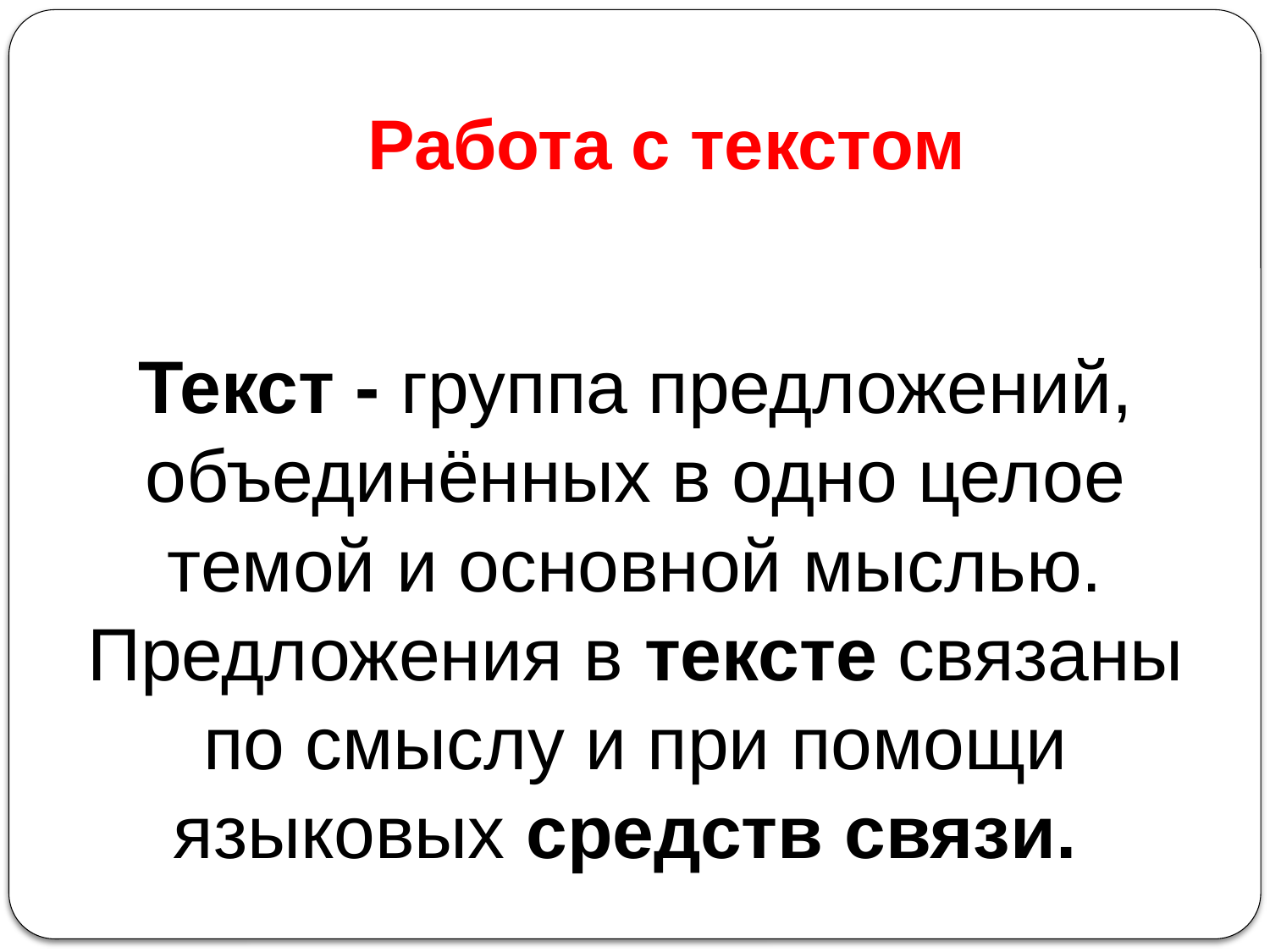

# Работа с текстом

Текст - группа предложений, объединённых в одно целое темой и основной мыслью. Предложения в тексте связаны по смыслу и при помощи языковых средств связи.